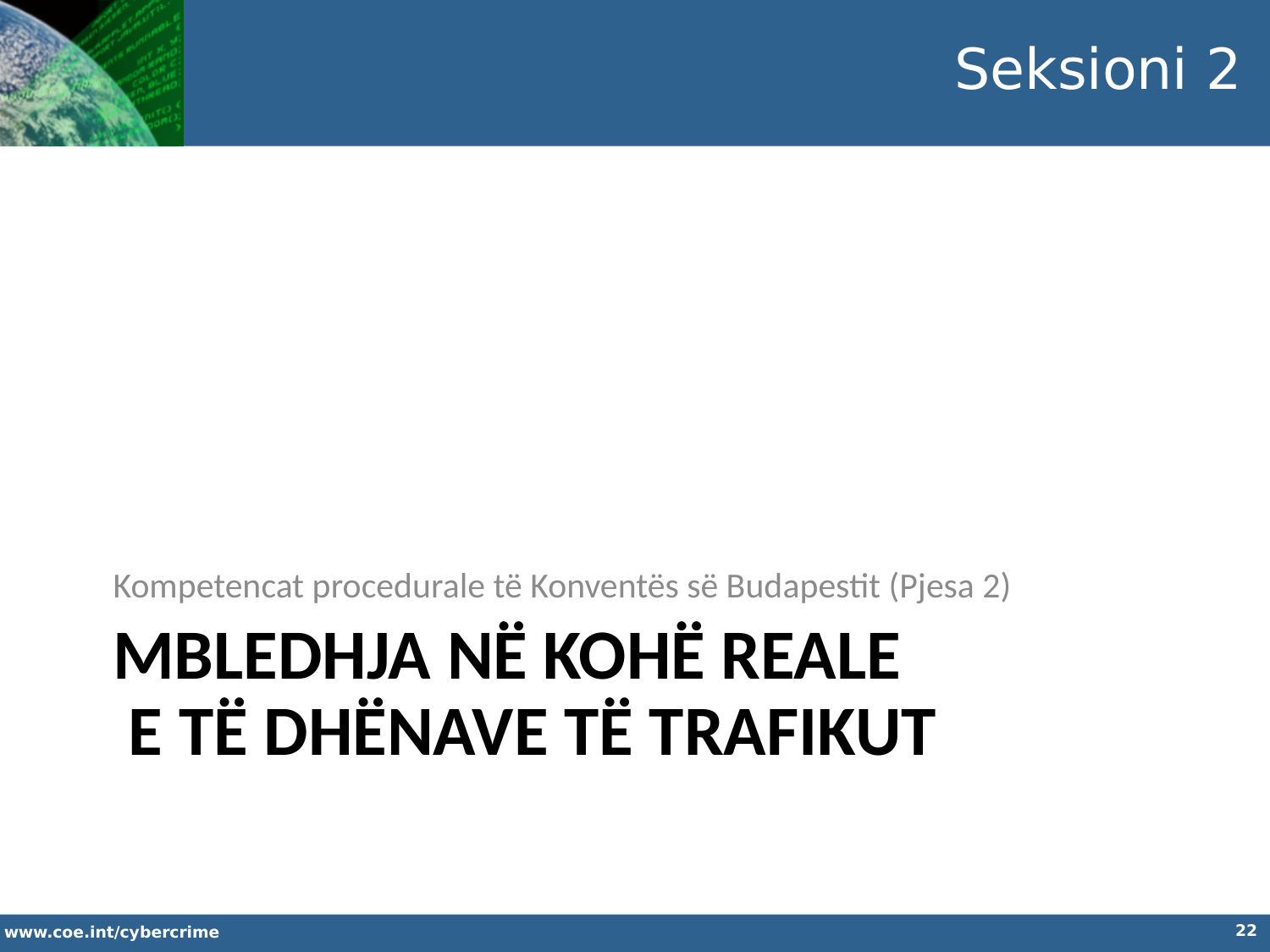

Seksioni 2
Kompetencat procedurale të Konventës së Budapestit (Pjesa 2)
# MBLEDHJA NË KOHË REALE E TË DHËNAVE TË TRAFIKUT